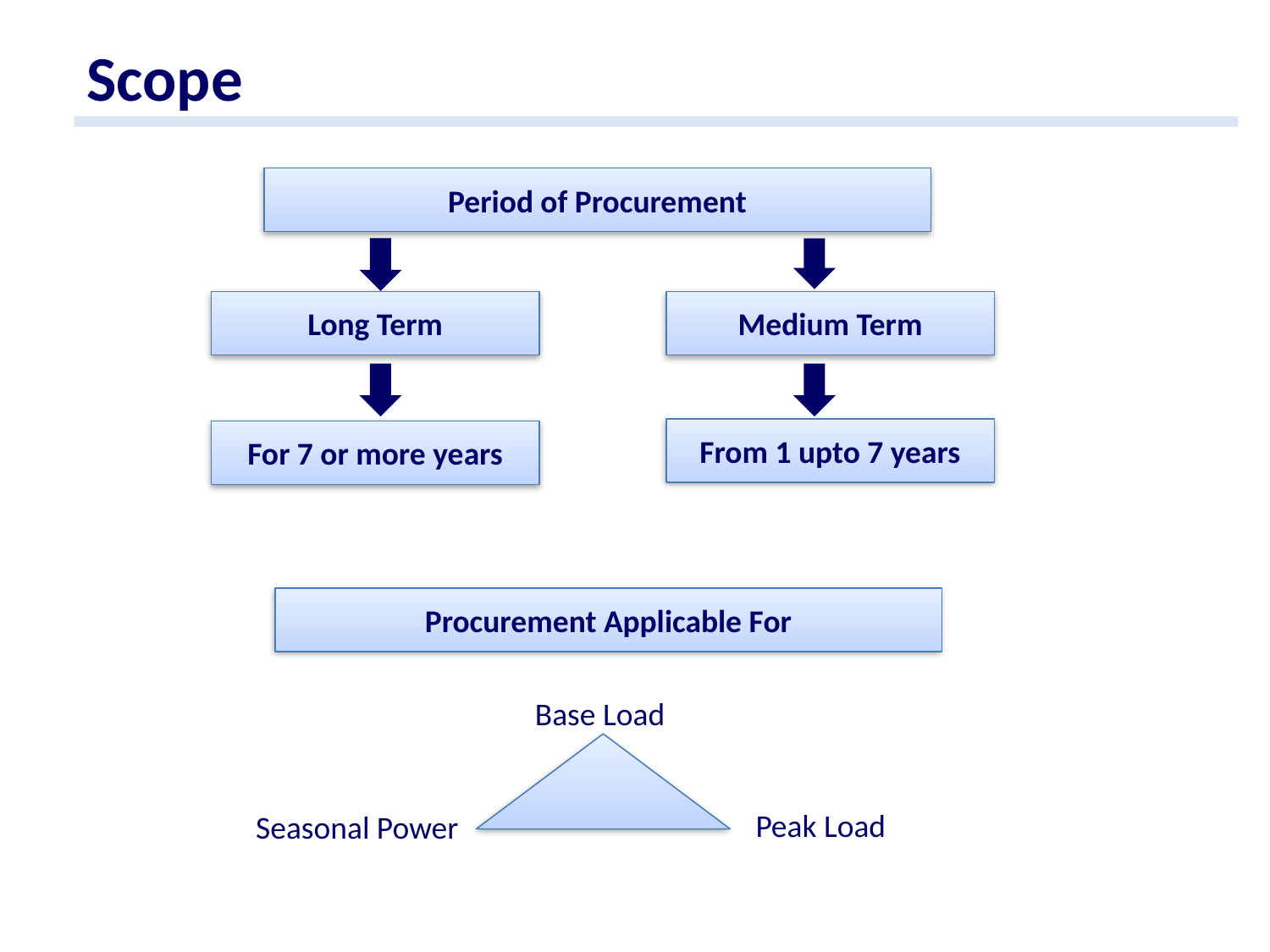

Scope

Period of Procurement

Long Term
Medium Term

From 1 upto 7 years
For 7 or more years
Procurement Applicable For
Base Load

Peak Load
Seasonal Power